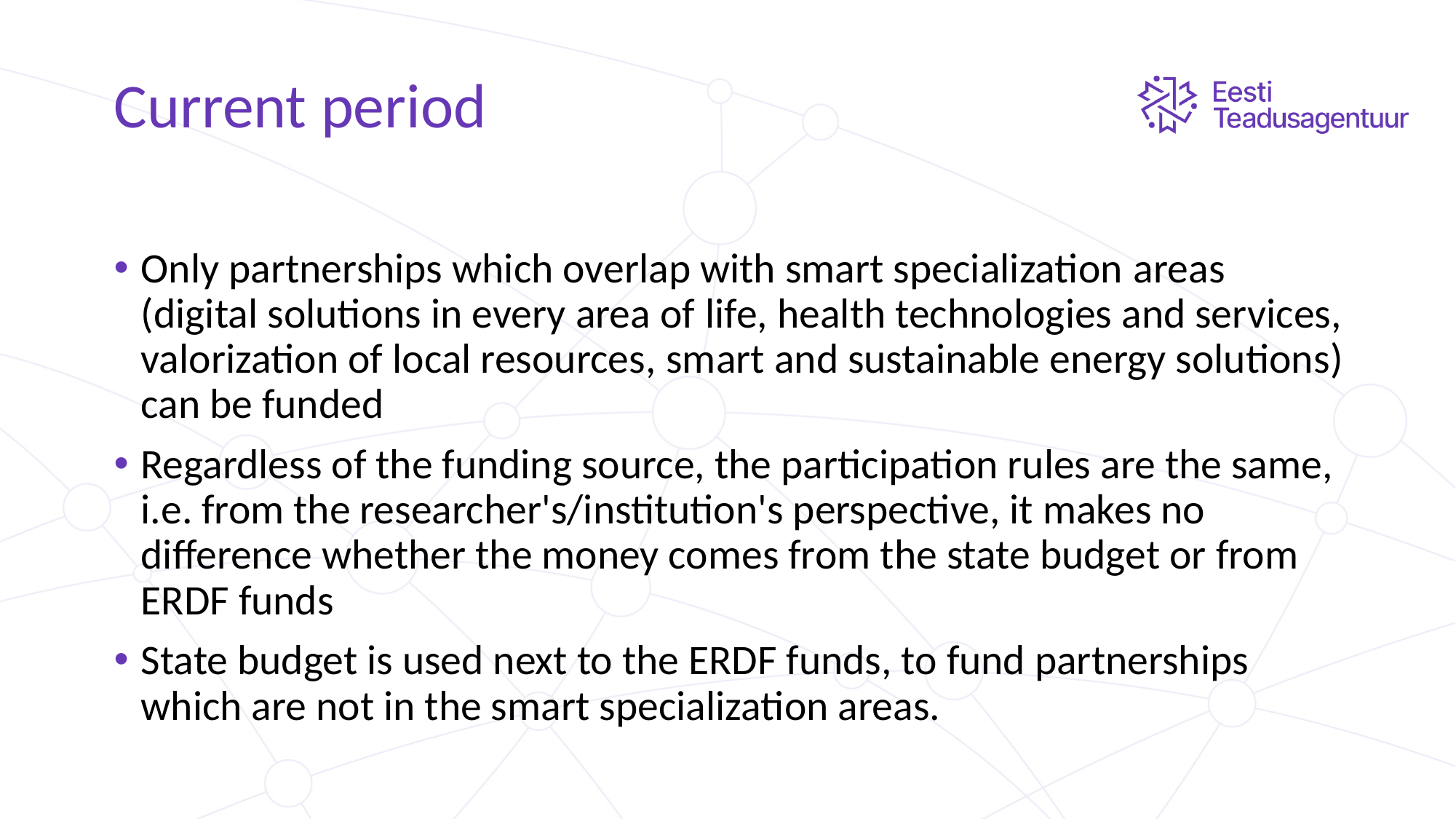

# Current period
Only partnerships which overlap with smart specialization areas (digital solutions in every area of ​​life, health technologies and services, valorization of local resources, smart and sustainable energy solutions) can be funded
Regardless of the funding source, the participation rules are the same, i.e. from the researcher's/institution's perspective, it makes no difference whether the money comes from the state budget or from ERDF funds
State budget is used next to the ERDF funds, to fund partnerships which are not in the smart specialization areas.